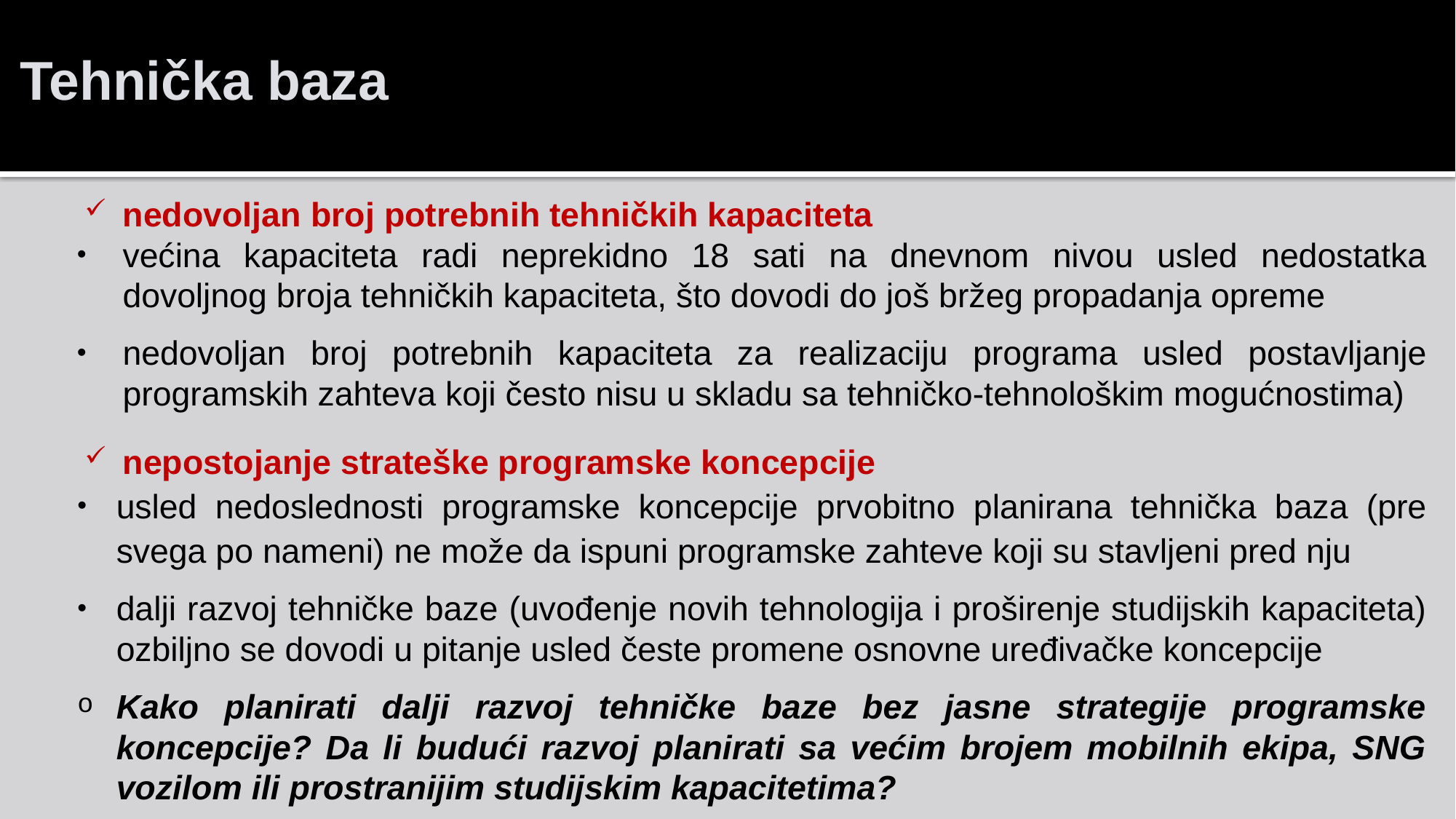

Tehnička baza

nedovoljan broj potrebnih tehničkih kapaciteta
većina kapaciteta radi neprekidno 18 sati na dnevnom nivou usled nedostatka dovoljnog broja tehničkih kapaciteta, što dovodi do još bržeg propadanja opreme

nedovoljan broj potrebnih kapaciteta za realizaciju programa usled postavljanje programskih zahteva koji često nisu u skladu sa tehničko-tehnološkim mogućnostima)

nepostojanje strateške programske koncepcije
usled nedoslednosti programske koncepcije prvobitno planirana tehnička baza (pre svega po nameni) ne može da ispuni programske zahteve koji su stavljeni pred nju

dalji razvoj tehničke baze (uvođenje novih tehnologija i proširenje studijskih kapaciteta) ozbiljno se dovodi u pitanje usled česte promene osnovne uređivačke koncepcije

Kako planirati dalji razvoj tehničke baze bez jasne strategije programske koncepcije? Da li budući razvoj planirati sa većim brojem mobilnih ekipa, SNG vozilom ili prostranijim studijskim kapacitetima?